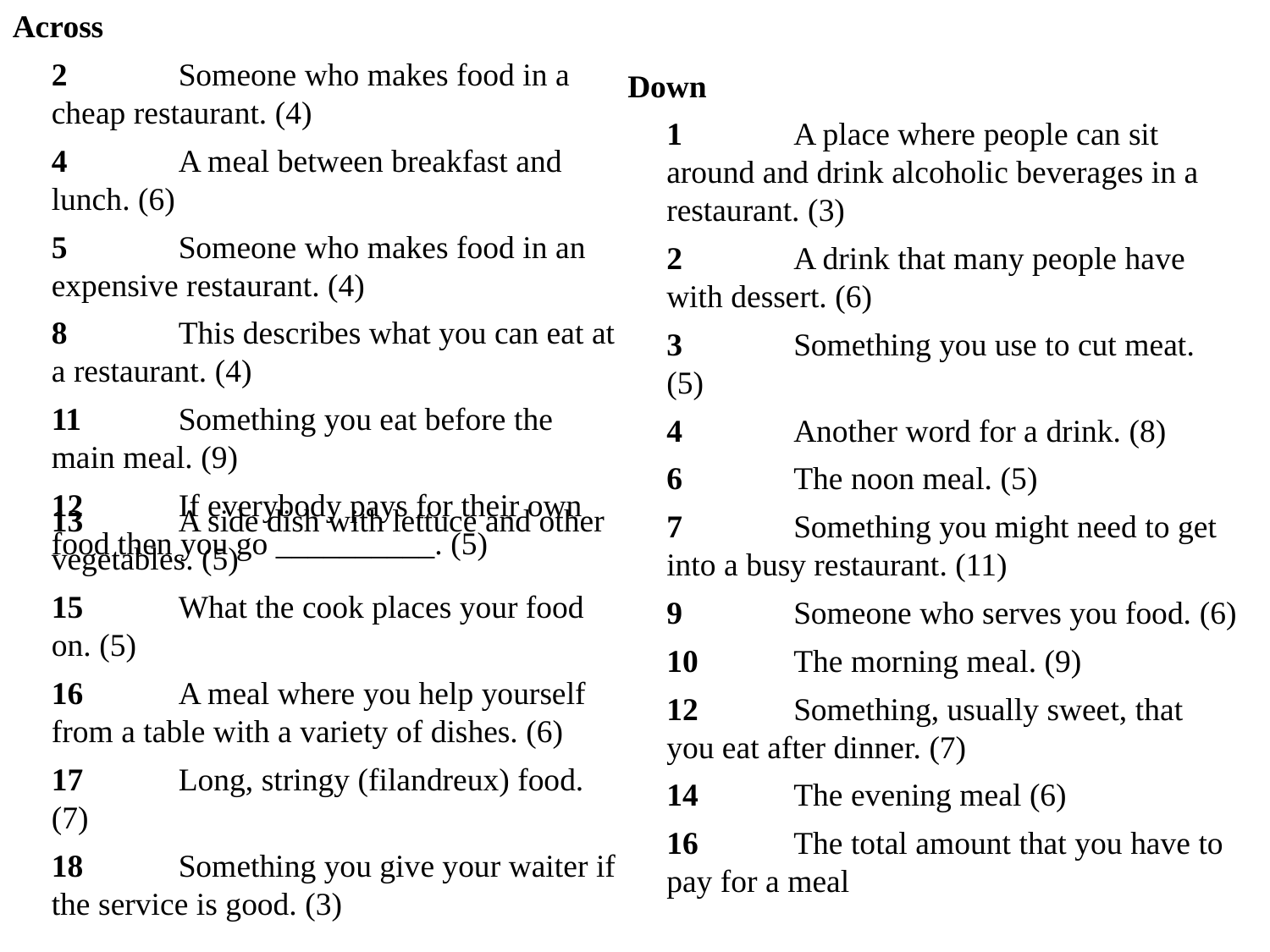

Across
	2	Someone who makes food in a cheap restaurant. (4)
	4	A meal between breakfast and lunch. (6)
	5	Someone who makes food in an expensive restaurant. (4)
	8	This describes what you can eat at a restaurant. (4)
	11	Something you eat before the main meal. (9)
	12	If everybody pays for their own food then you go __________. (5)
Down
	1	A place where people can sit around and drink alcoholic beverages in a restaurant. (3)
	2	A drink that many people have with dessert. (6)
	3	Something you use to cut meat. (5)
	4	Another word for a drink. (8)
	6	The noon meal. (5)
	7	Something you might need to get into a busy restaurant. (11)
	9	Someone who serves you food. (6)
	10	The morning meal. (9)
	12	Something, usually sweet, that you eat after dinner. (7)
	14	The evening meal (6)
	16	The total amount that you have to pay for a meal

	13	A side dish with lettuce and other vegetables. (5)
	15	What the cook places your food on. (5)
	16	A meal where you help yourself from a table with a variety of dishes. (6)
	17	Long, stringy (filandreux) food. (7)
	18	Something you give your waiter if the service is good. (3)